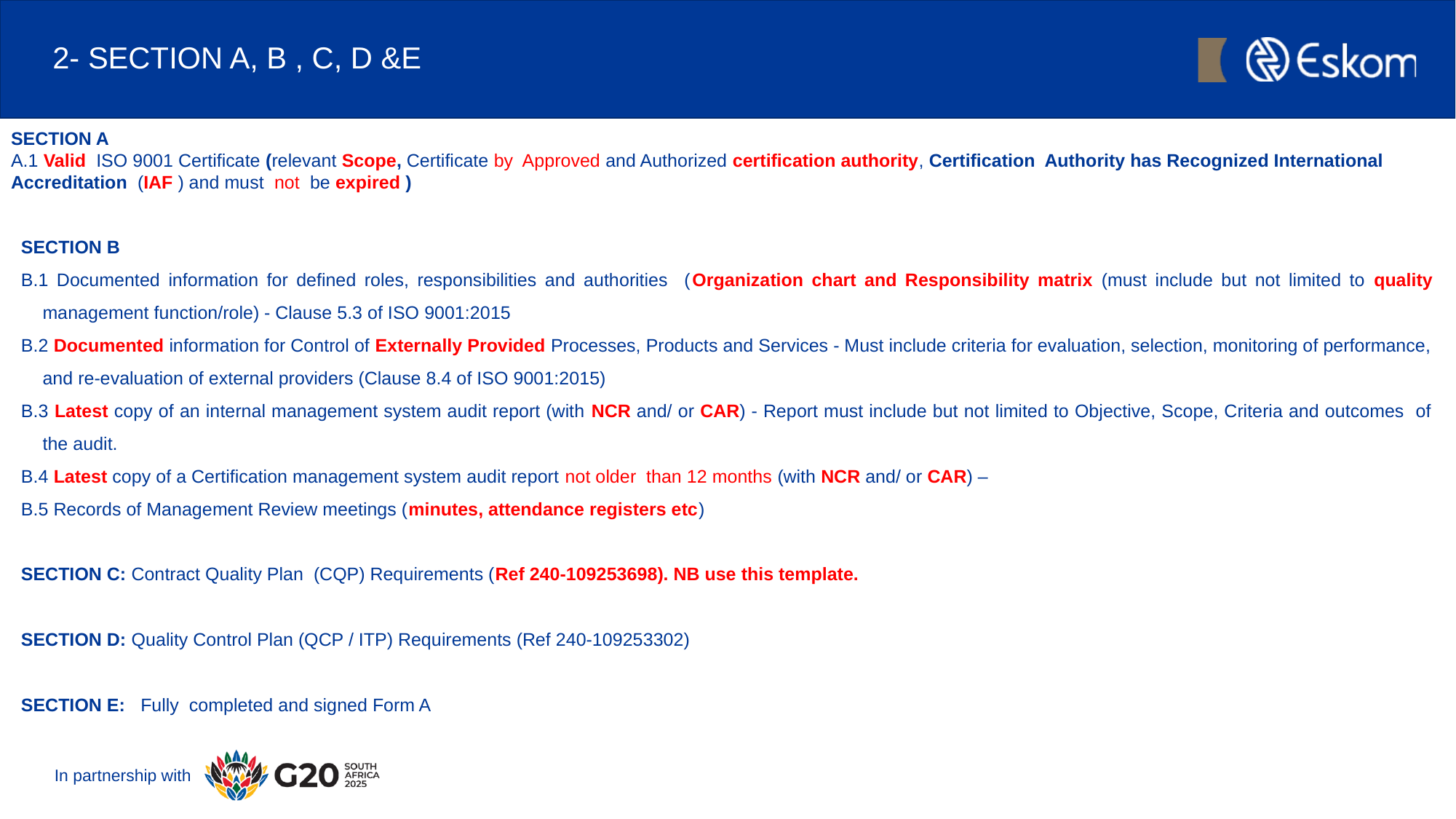

# 2- SECTION A, B , C, D &E
SECTION A
A.1 Valid  ISO 9001 Certificate (relevant Scope, Certificate by  Approved and Authorized certification authority, Certification  Authority has Recognized International Accreditation  (IAF ) and must  not  be expired )

SECTION B
B.1 Documented information for defined roles, responsibilities and authorities  (Organization chart and Responsibility matrix (must include but not limited to quality management function/role) - Clause 5.3 of ISO 9001:2015
B.2 Documented information for Control of Externally Provided Processes, Products and Services - Must include criteria for evaluation, selection, monitoring of performance, and re-evaluation of external providers (Clause 8.4 of ISO 9001:2015)
B.3 Latest copy of an internal management system audit report (with NCR and/ or CAR) - Report must include but not limited to Objective, Scope, Criteria and outcomes  of the audit.
B.4 Latest copy of a Certification management system audit report not older  than 12 months (with NCR and/ or CAR) –
B.5 Records of Management Review meetings (minutes, attendance registers etc)

SECTION C: Contract Quality Plan  (CQP) Requirements (Ref 240-109253698). NB use this template.

SECTION D: Quality Control Plan (QCP / ITP) Requirements (Ref 240-109253302)

SECTION E:   Fully  completed and signed Form A